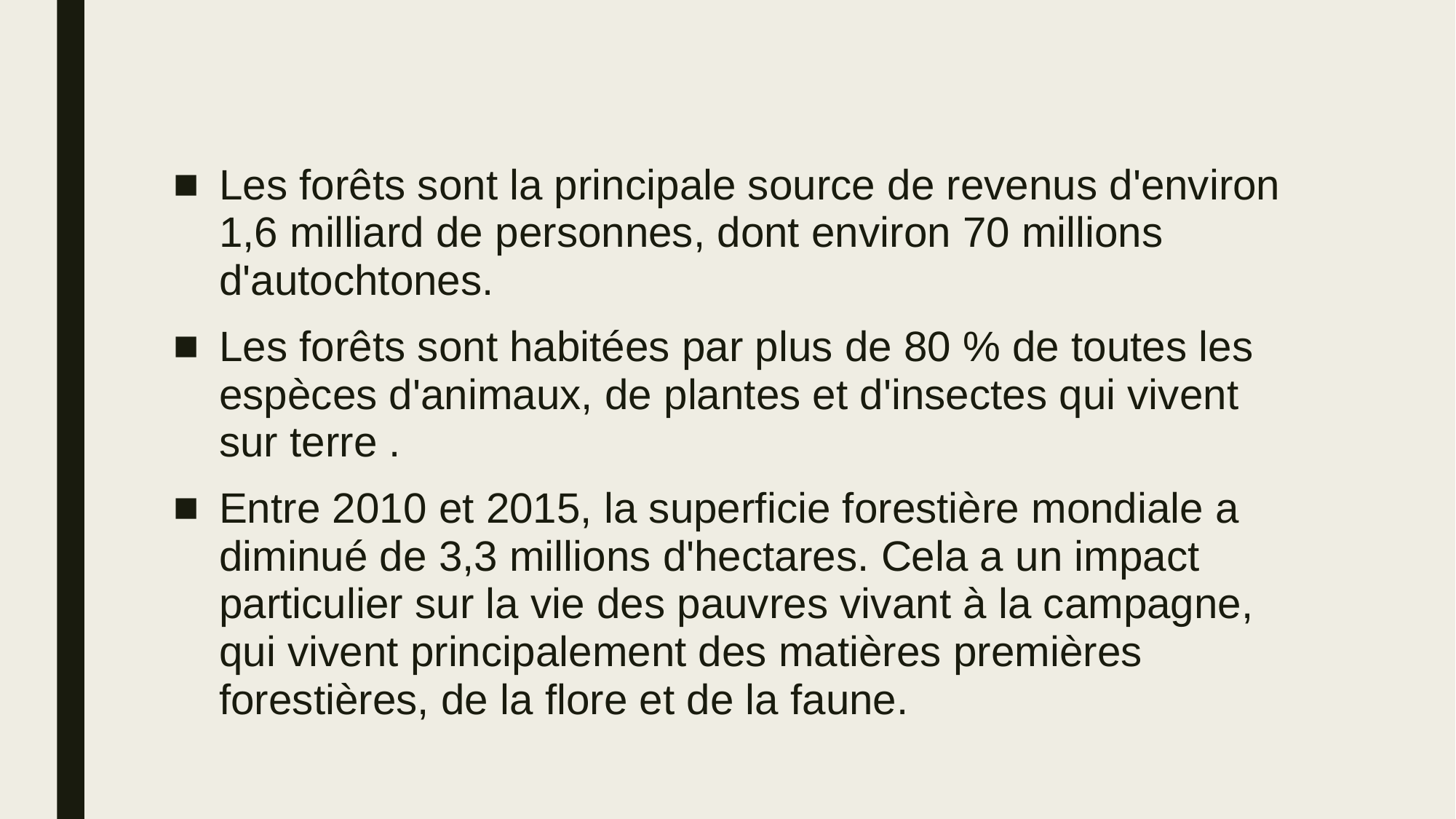

Les forêts sont la principale source de revenus d'environ 1,6 milliard de personnes, dont environ 70 millions d'autochtones.
Les forêts sont habitées par plus de 80 % de toutes les espèces d'animaux, de plantes et d'insectes qui vivent sur terre .
Entre 2010 et 2015, la superficie forestière mondiale a diminué de 3,3 millions d'hectares. Cela a un impact particulier sur la vie des pauvres vivant à la campagne, qui vivent principalement des matières premières forestières, de la flore et de la faune.